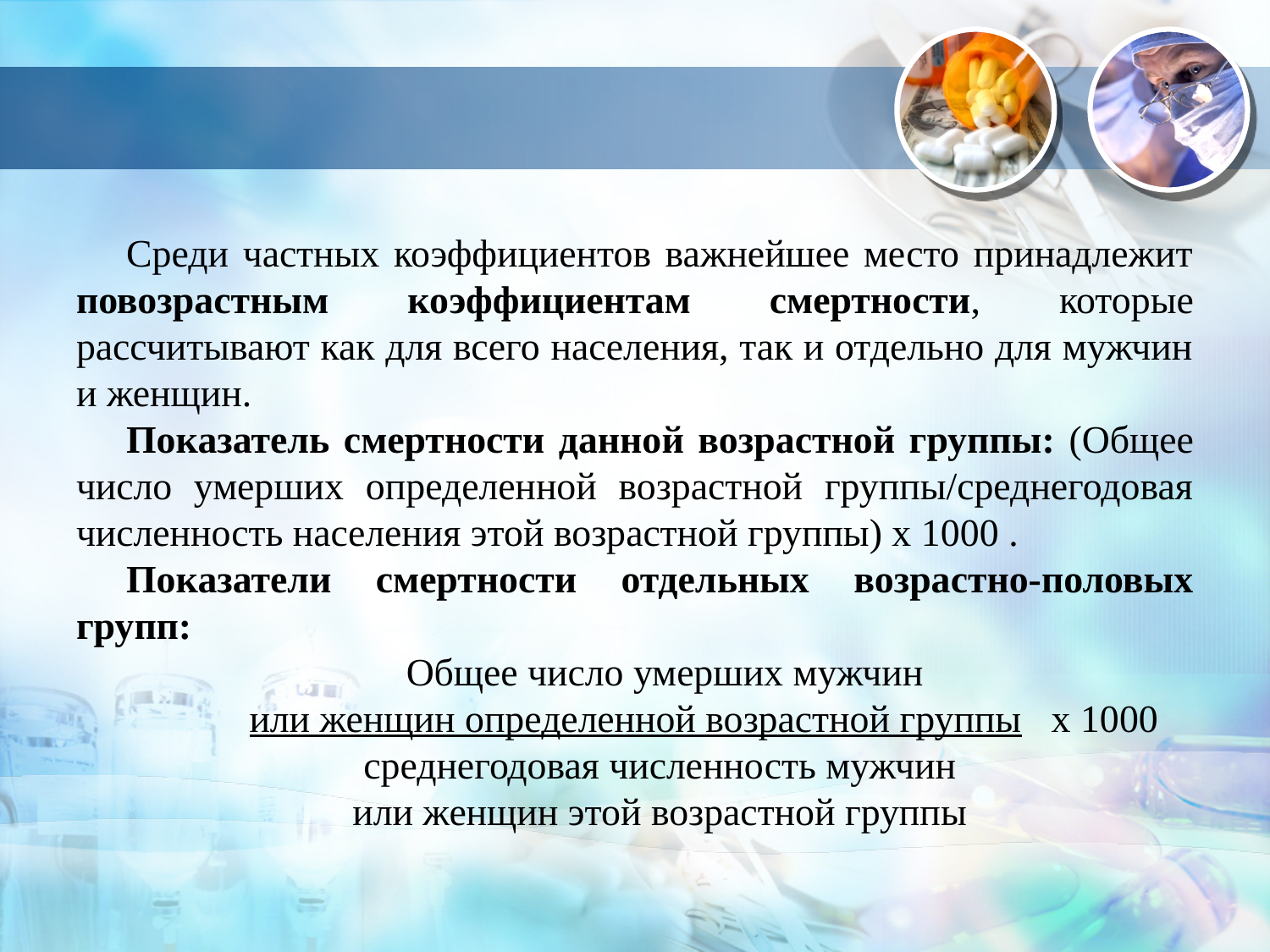

#
Среди частных коэффициентов важнейшее место принадлежит повозрастным коэффициентам смертности, которые рассчитывают как для всего населения, так и отдельно для мужчин и женщин.
Показатель смертности данной возрастной группы: (Общее число умерших определенной возрастной группы/среднегодовая численность населения этой возрастной группы) х 1000 .
Показатели смертности отдельных возрастно-половых групп:
 Общее число умерших мужчин
         или женщин определенной возрастной группы   x 1000
среднегодовая численность мужчин
или женщин этой возрастной группы